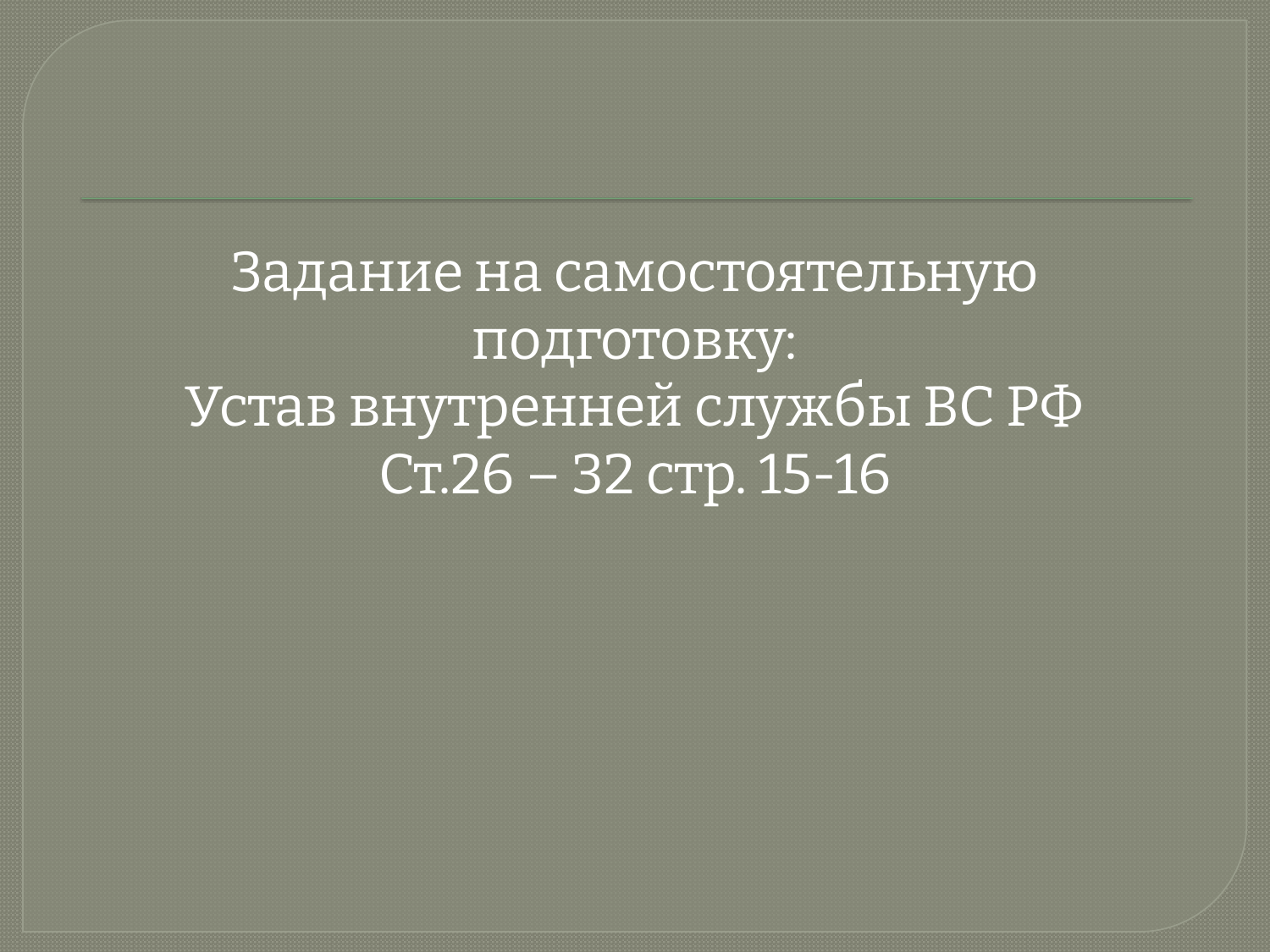

Задание на самостоятельную подготовку:
Устав внутренней службы ВС РФ
Ст.26 – 32 стр. 15-16